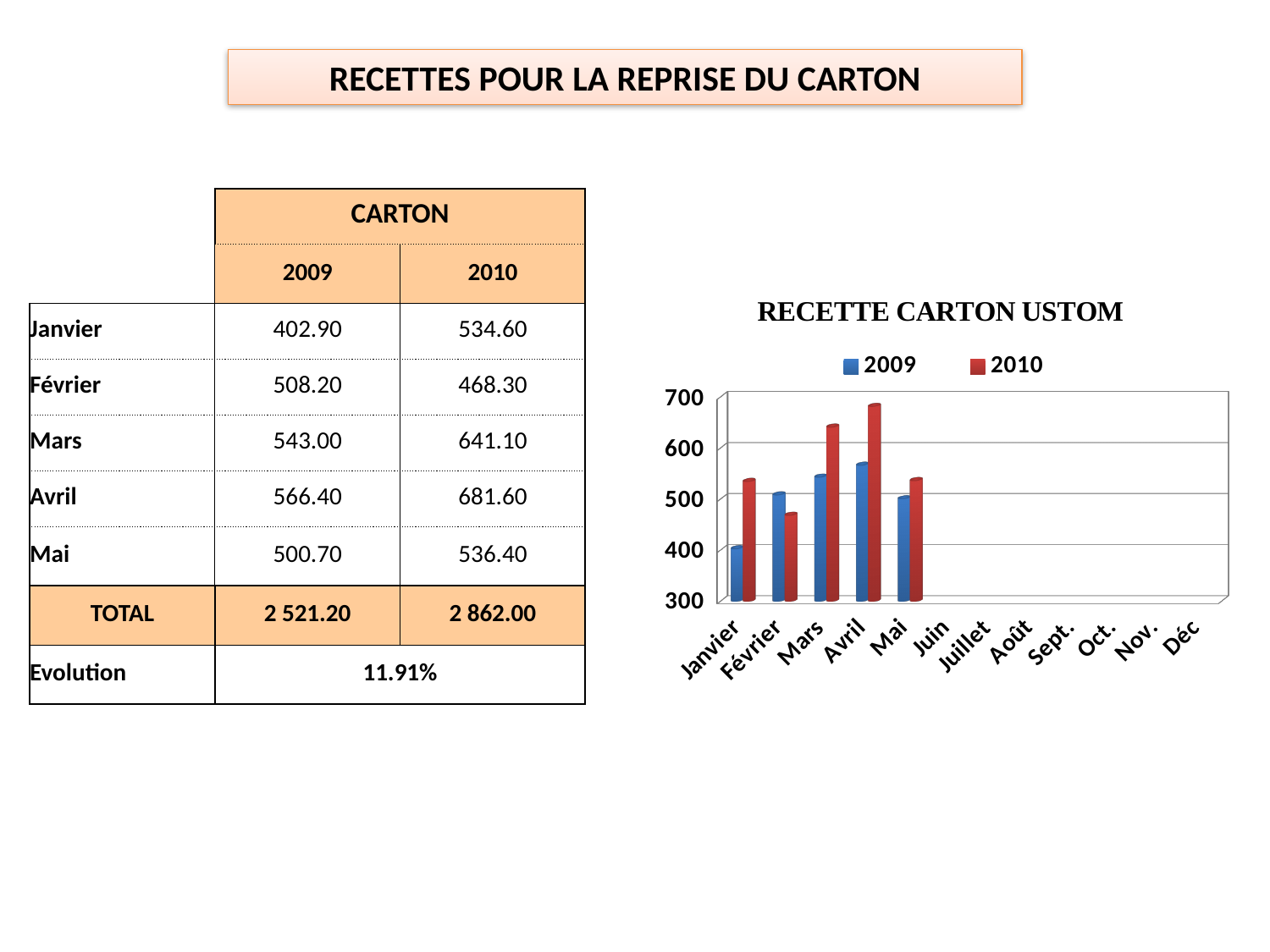

RECETTES POUR LA REPRISE DU CARTON
|  | CARTON |  |
| --- | --- | --- |
|  | 2009 | 2010 |
| Janvier | 402.90 | 534.60 |
| Février | 508.20 | 468.30 |
| Mars | 543.00 | 641.10 |
| Avril | 566.40 | 681.60 |
| Mai | 500.70 | 536.40 |
| TOTAL | 2 521.20 | 2 862.00 |
| Evolution | 11.91% |  |

[unsupported chart]